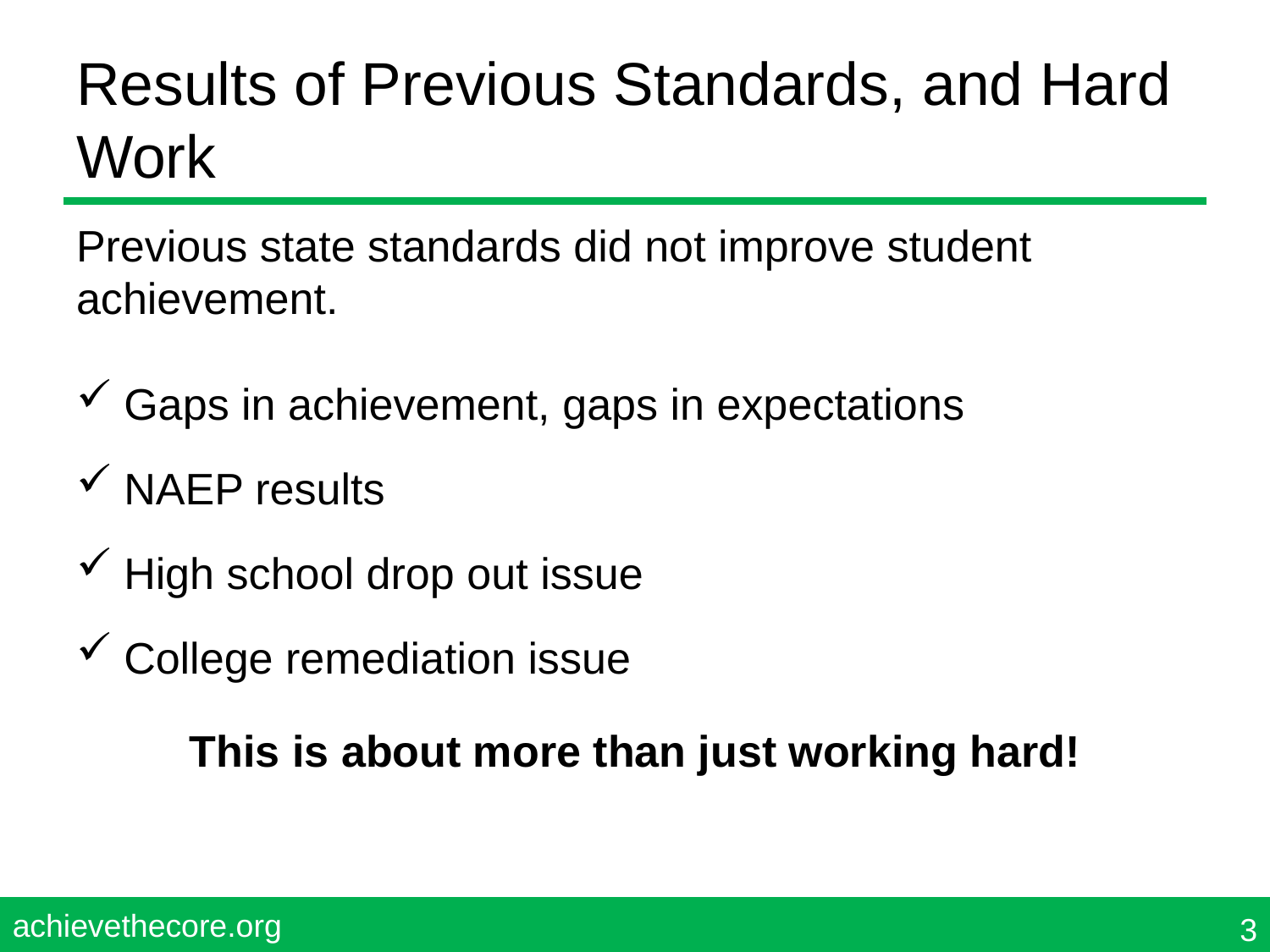

# Results of Previous Standards, and Hard Work
Previous state standards did not improve student achievement.
Gaps in achievement, gaps in expectations
NAEP results
High school drop out issue
College remediation issue
This is about more than just working hard!
3